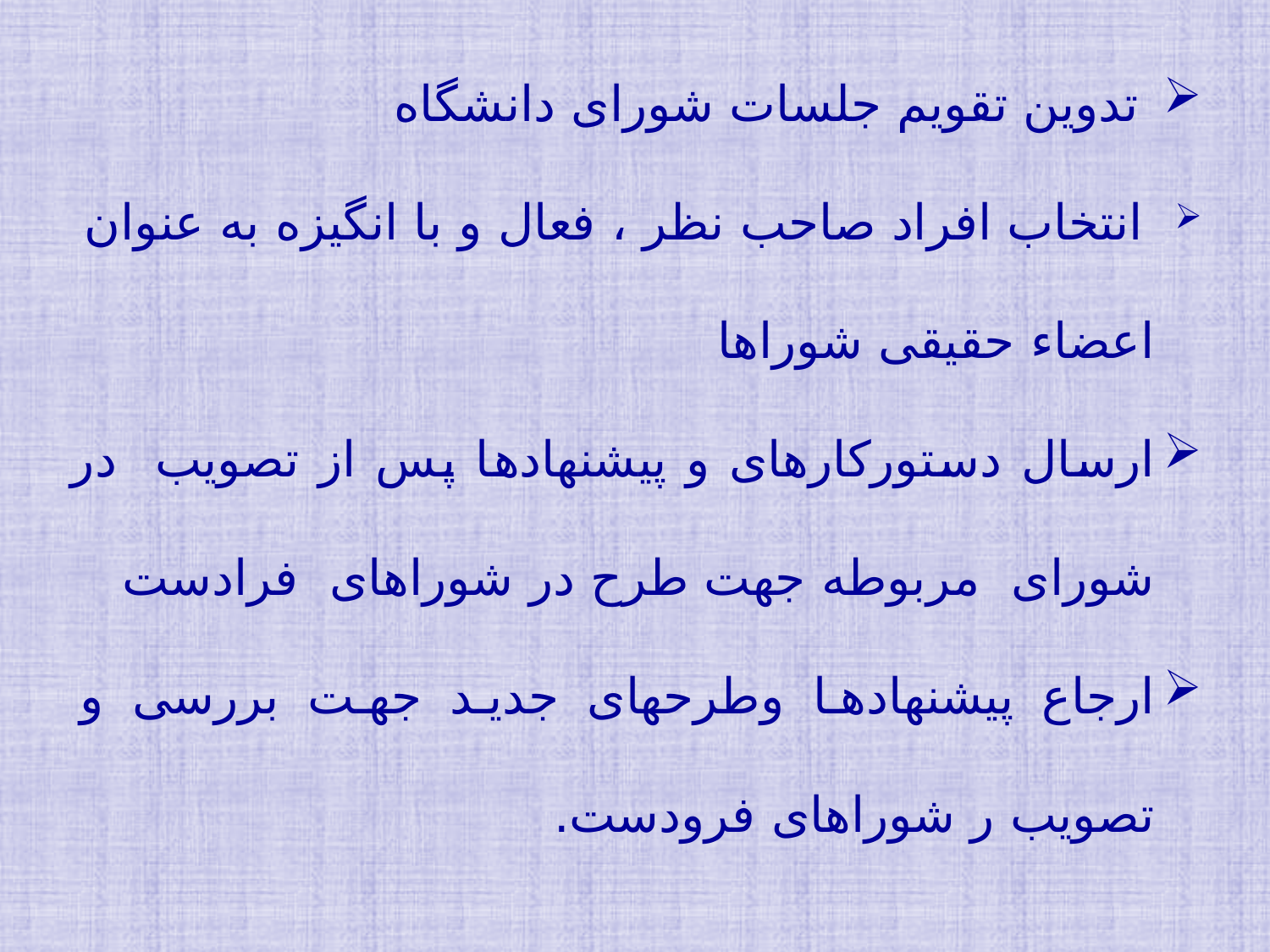

تدوین تقویم جلسات شورای دانشگاه
 انتخاب افراد صاحب نظر ، فعال و با انگیزه به عنوان اعضاء حقیقی شوراها
ارسال دستورکارهای و پیشنهادها پس از تصویب  در شورای  مربوطه جهت طرح در شوراهای  فرادست
ارجاع پیشنهادها وطرح‏های جدید جهت بررسی و تصویب ر شوراهای فرودست.